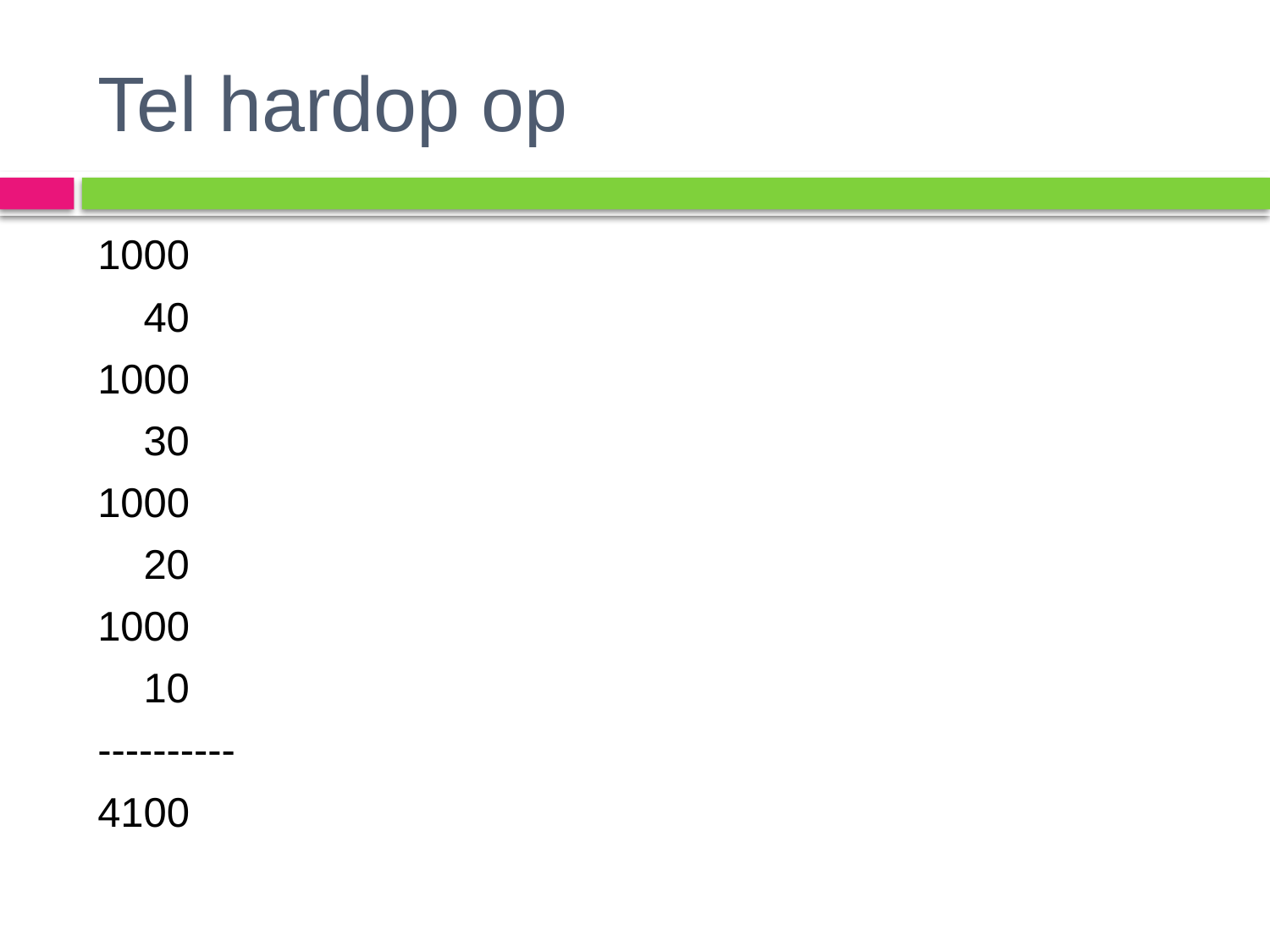

# Tel hardop op
1000
    40
1000
    30
1000
    20
1000
    10
----------
4100